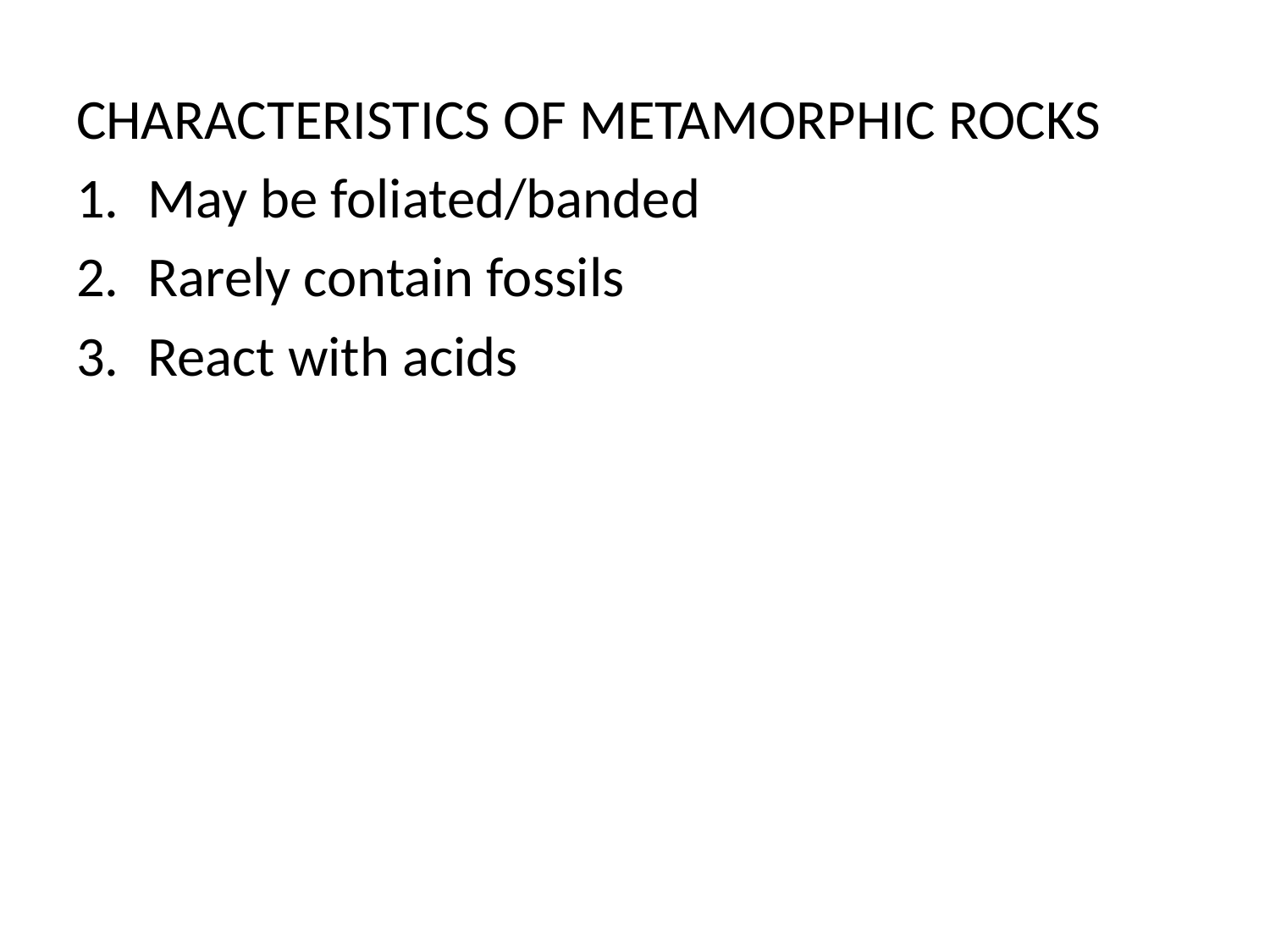

CHARACTERISTICS OF METAMORPHIC ROCKS
May be foliated/banded
Rarely contain fossils
React with acids